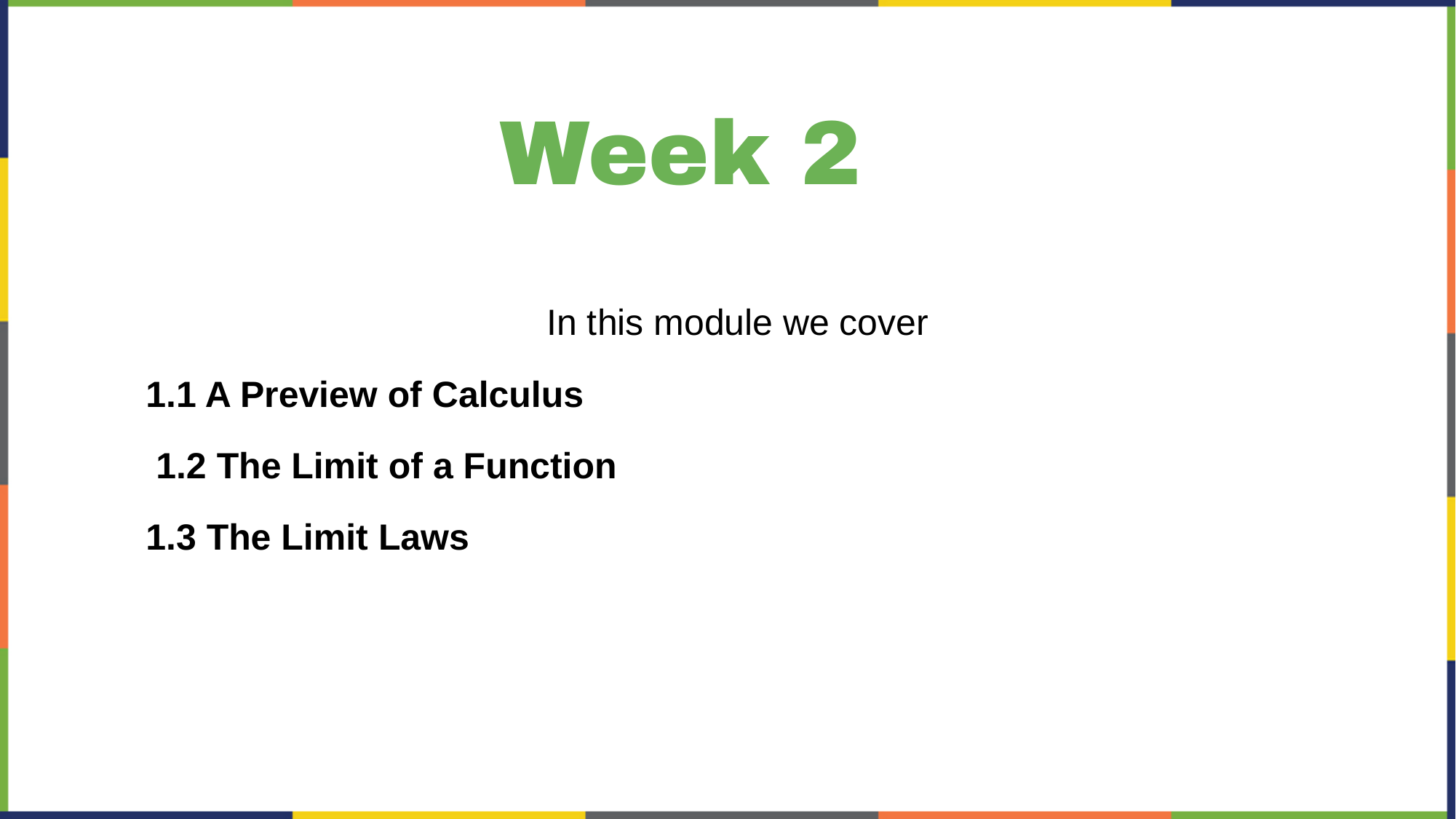

# Week 2
In this module we cover
1.1 A Preview of Calculus
 1.2 The Limit of a Function
1.3 The Limit Laws